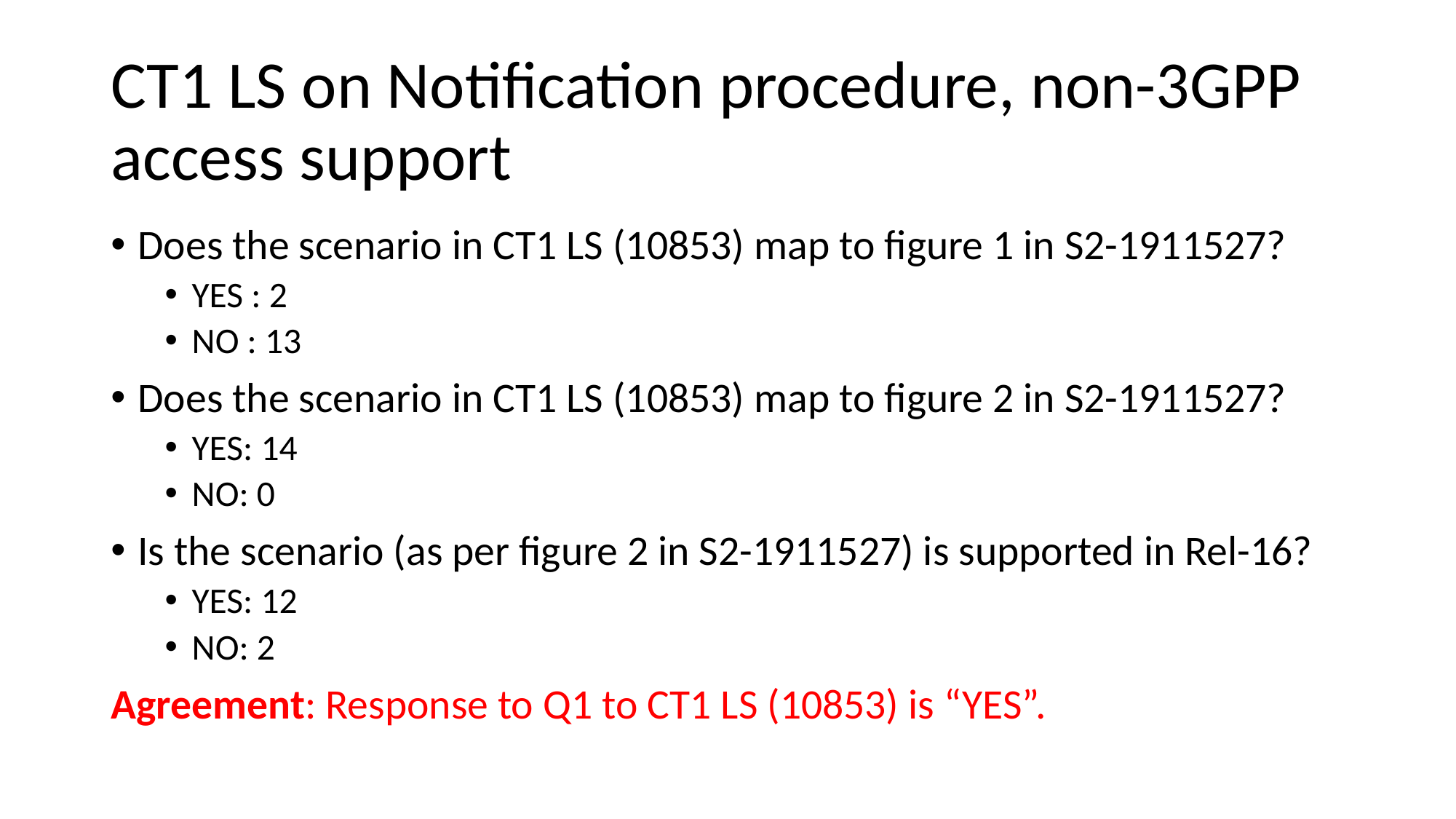

# CT1 LS on Notification procedure, non-3GPP access support
Does the scenario in CT1 LS (10853) map to figure 1 in S2-1911527?
YES : 2
NO : 13
Does the scenario in CT1 LS (10853) map to figure 2 in S2-1911527?
YES: 14
NO: 0
Is the scenario (as per figure 2 in S2-1911527) is supported in Rel-16?
YES: 12
NO: 2
Agreement: Response to Q1 to CT1 LS (10853) is “YES”.